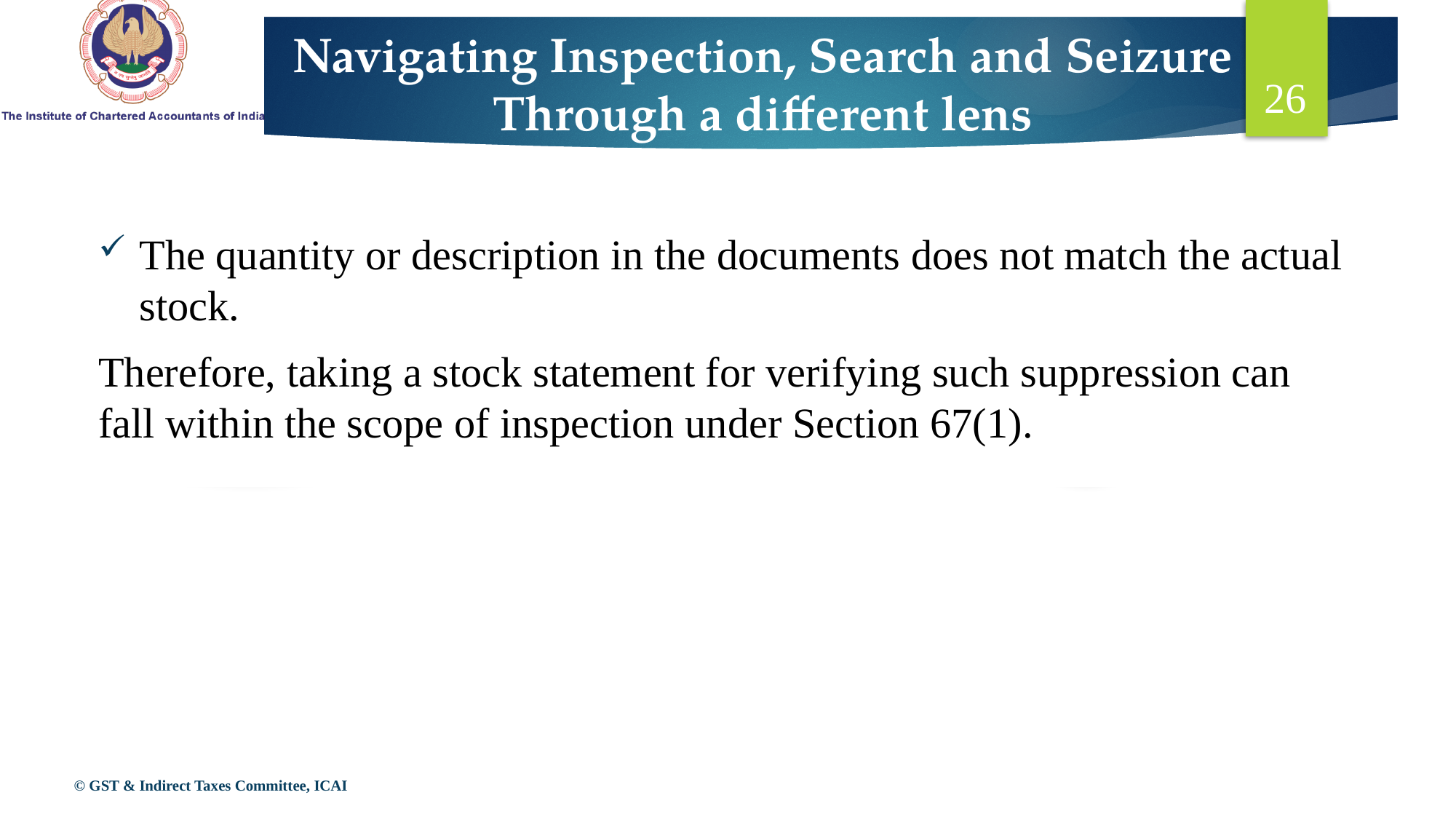

# Navigating Inspection, Search and Seizure Through a different lens
26
The quantity or description in the documents does not match the actual stock.
Therefore, taking a stock statement for verifying such suppression can fall within the scope of inspection under Section 67(1).

© GST & Indirect Taxes Committee, ICAI